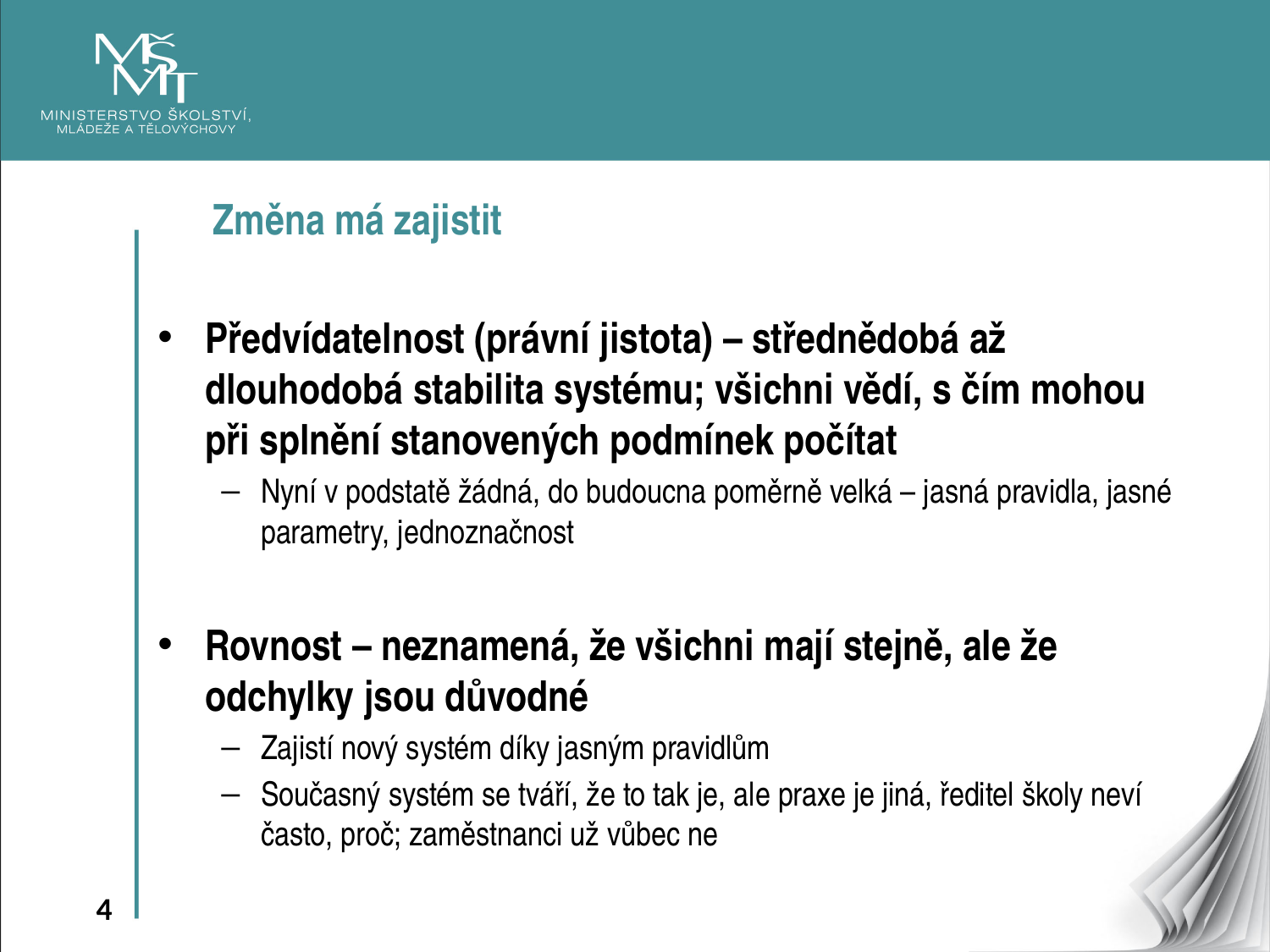

Změna má zajistit

Předvídatelnost (právní jistota) – střednědobá až dlouhodobá stabilita systému; všichni vědí, s čím mohou při splnění stanovených podmínek počítat
Nyní v podstatě žádná, do budoucna poměrně velká – jasná pravidla, jasné parametry, jednoznačnost

Rovnost – neznamená, že všichni mají stejně, ale že odchylky jsou důvodné
Zajistí nový systém díky jasným pravidlům
Současný systém se tváří, že to tak je, ale praxe je jiná, ředitel školy neví často, proč; zaměstnanci už vůbec ne